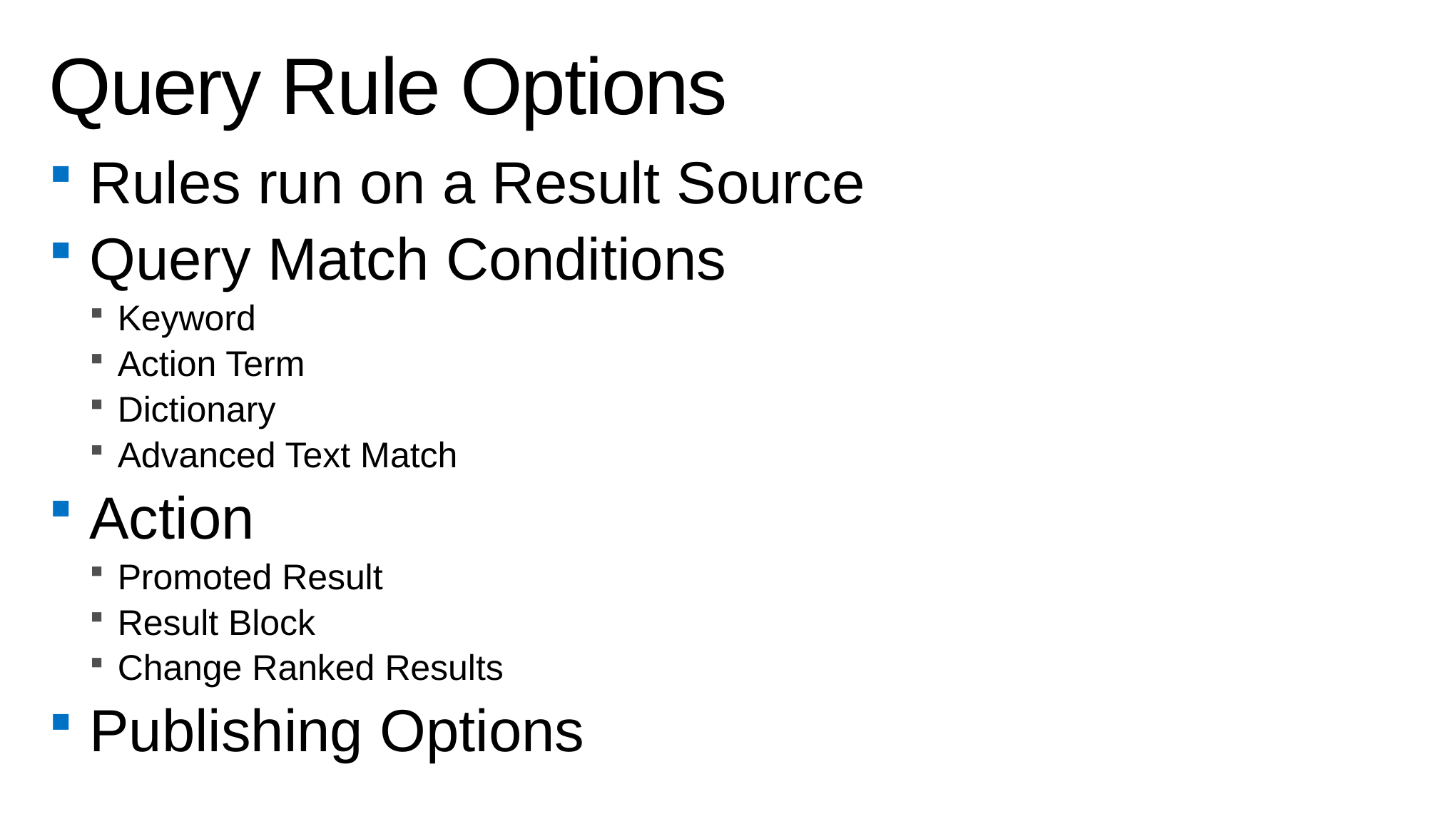

# Query Rule Options
Rules run on a Result Source
Query Match Conditions
Keyword
Action Term
Dictionary
Advanced Text Match
Action
Promoted Result
Result Block
Change Ranked Results
Publishing Options